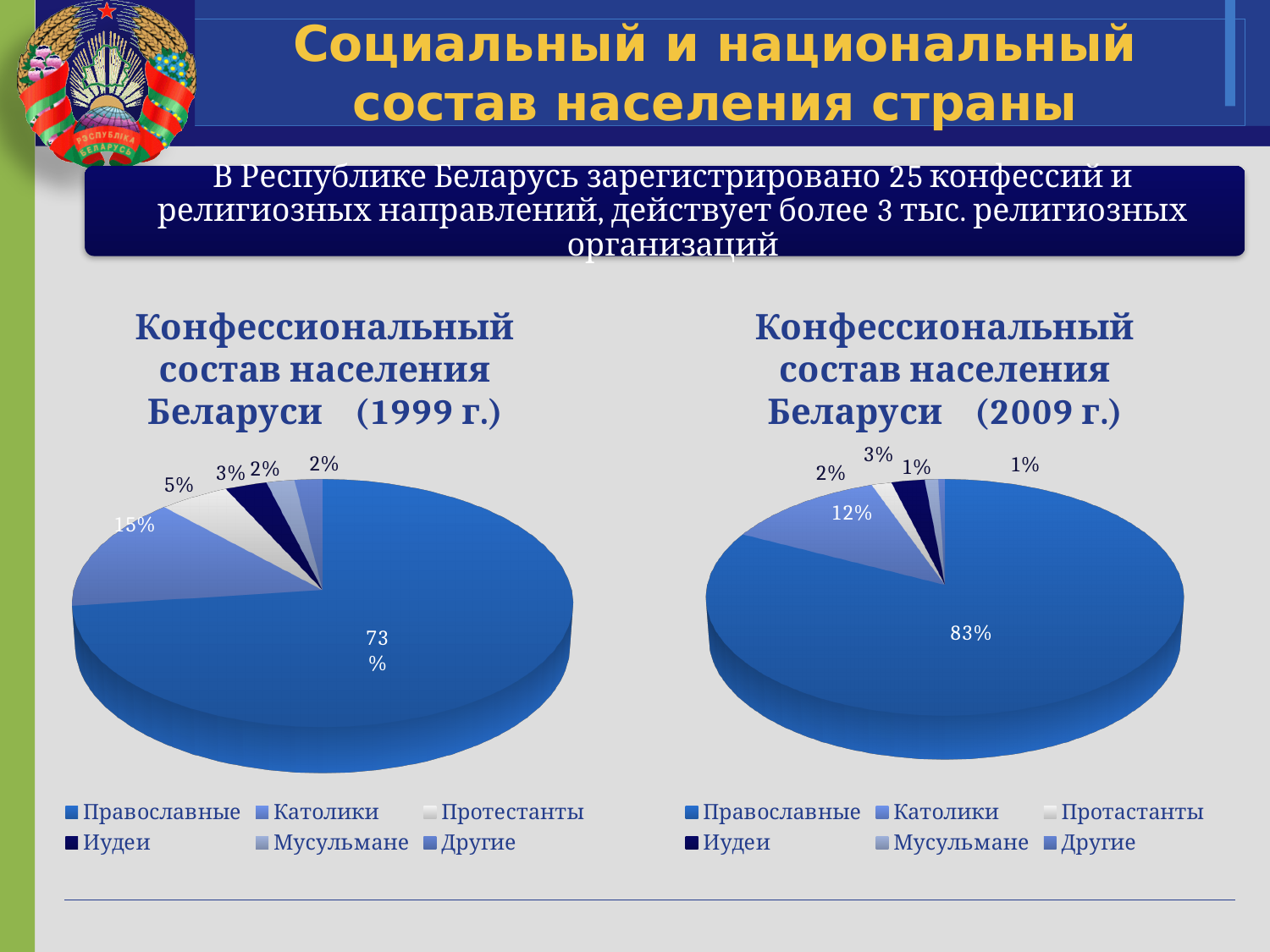

# Социальный и национальный состав населения страны

В Республике Беларусь зарегистрировано 25 конфессий и религиозных направлений, действует более 3 тыс. религиозных организаций

[unsupported chart]

[unsupported chart]